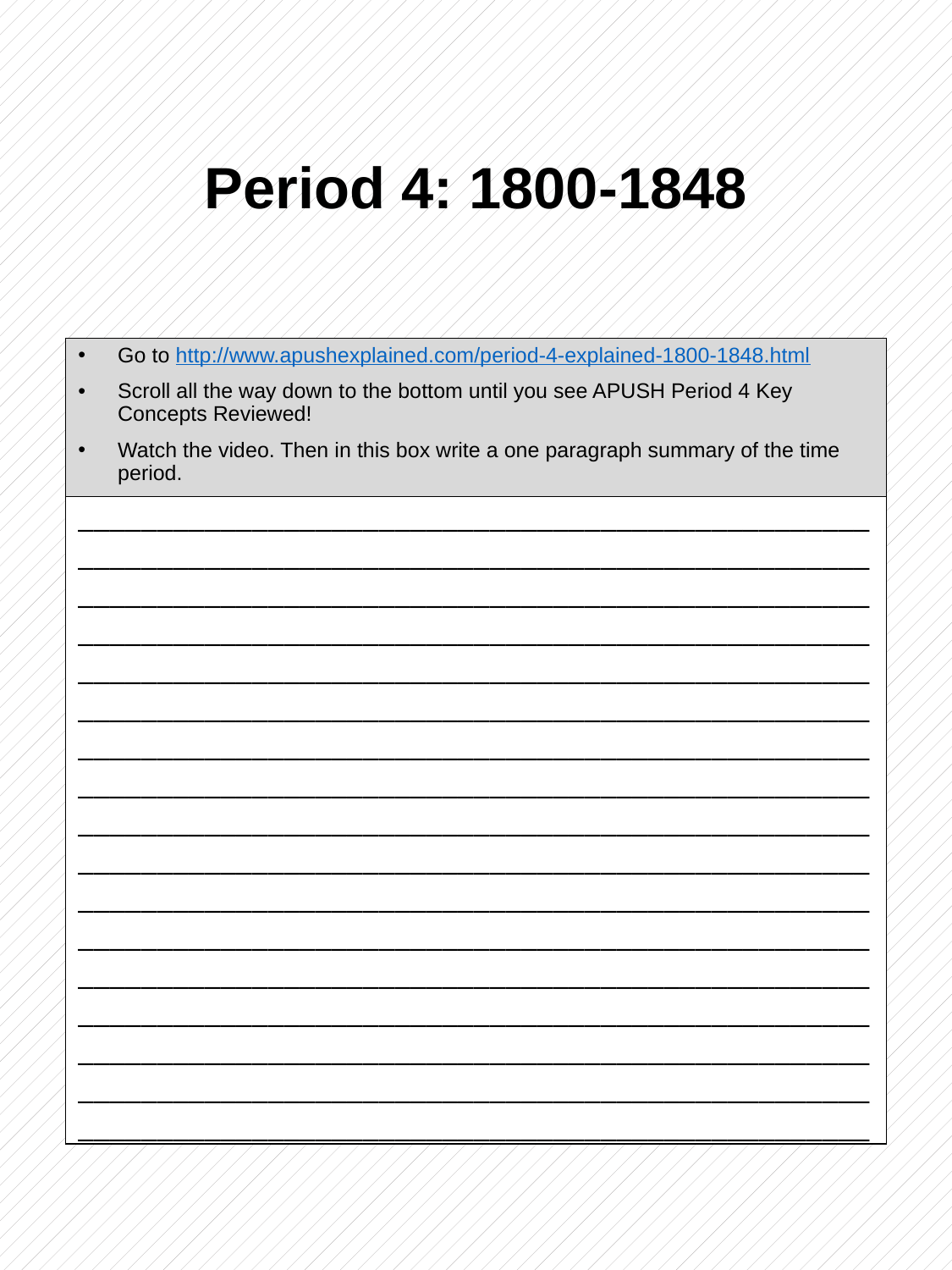

# Period 4: 1800-1848
Go to http://www.apushexplained.com/period-4-explained-1800-1848.html
Scroll all the way down to the bottom until you see APUSH Period 4 Key Concepts Reviewed!
Watch the video. Then in this box write a one paragraph summary of the time period.

__________________________________________________________________________________________________________________________________________________________________________________________________________________________________________________________________________________________________________________________________________________________________________________________________________________________________________________________________________________________________________________________________________________________________________________________________________________________________________________________________________________________________________________________________________________________________________________________________________________________________________________________________________________